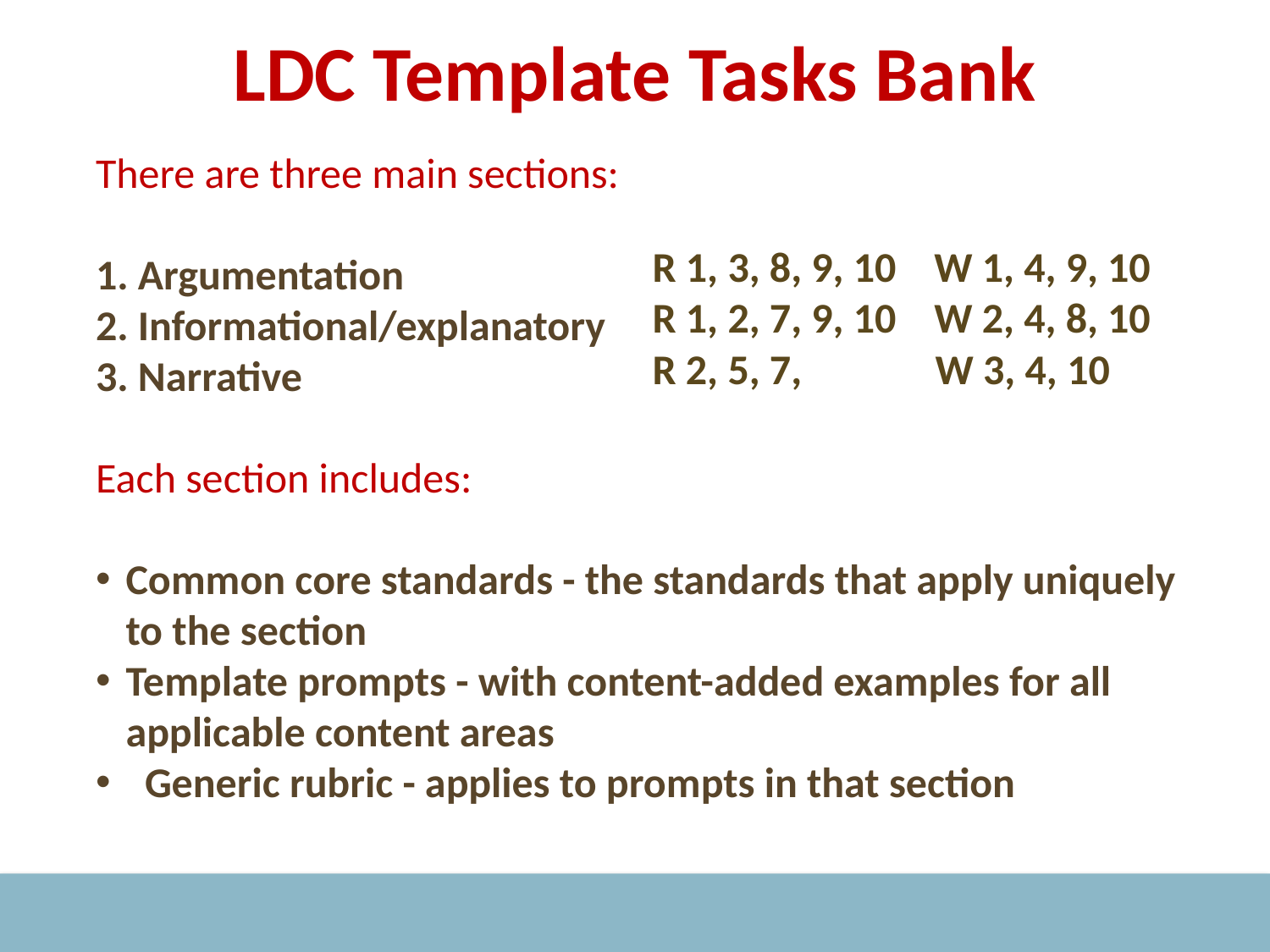

# LDC Template Tasks Bank
There are three main sections:

1. Argumentation
2. Informational/explanatory
3. Narrative

Each section includes:

Common core standards - the standards that apply uniquely to the section
Template prompts - with content-added examples for all applicable content areas
  Generic rubric - applies to prompts in that section

R 1, 3, 8, 9, 10    W 1, 4, 9, 10
R 1, 2, 7, 9, 10    W 2, 4, 8, 10
R 2, 5, 7,              W 3, 4, 10